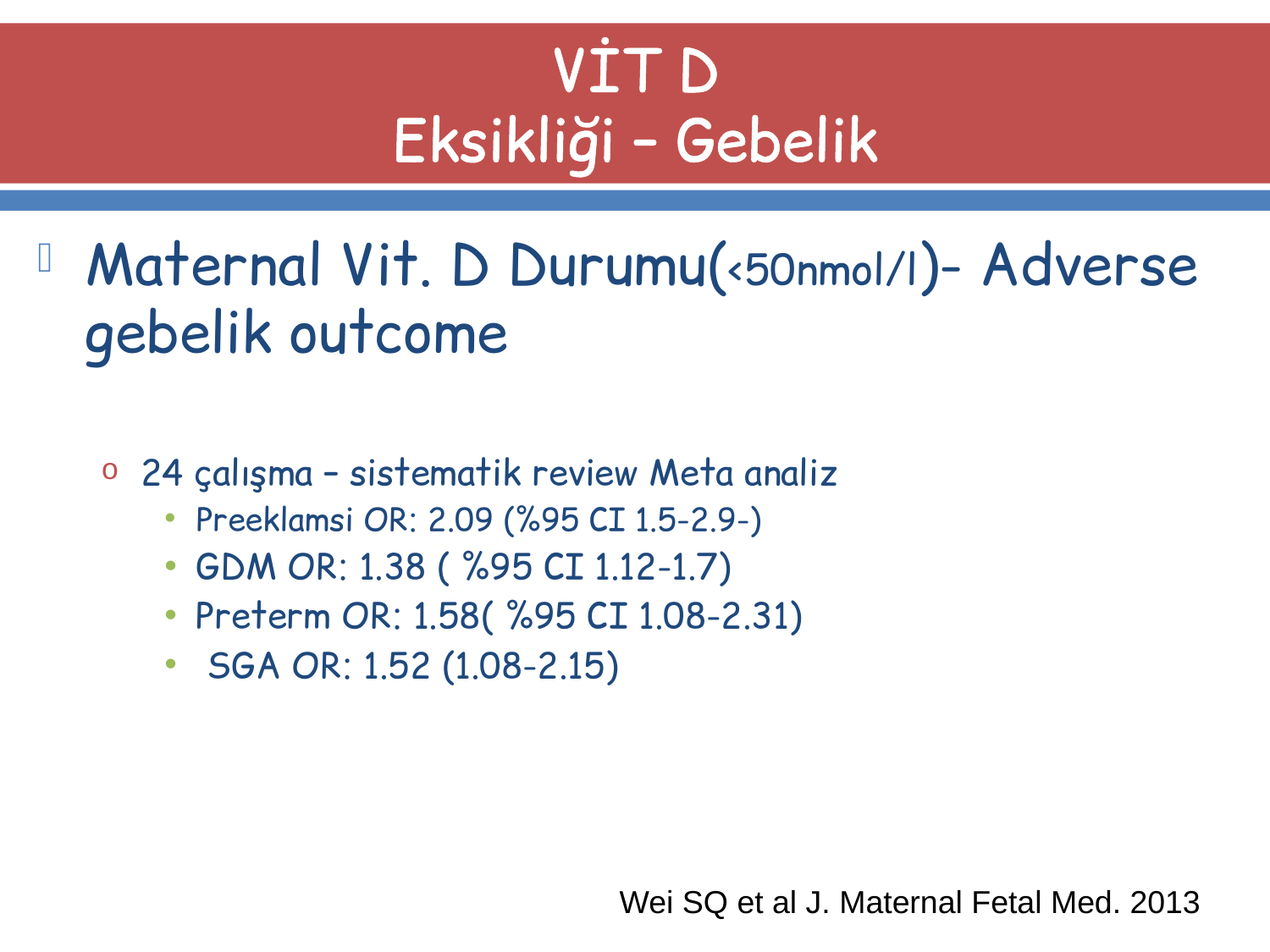

# VİT D Eksikliği – Gebelik
Maternal Vit. D Durumu(<50nmol/l)- Adverse gebelik outcome

24 çalışma – sistematik review Meta analiz
Preeklamsi OR: 2.09 (%95 CI 1.5-2.9-)
GDM OR: 1.38 ( %95 CI 1.12-1.7)
Preterm OR: 1.58( %95 CI 1.08-2.31)
 SGA OR: 1.52 (1.08-2.15)

Wei SQ et al J. Maternal Fetal Med. 2013